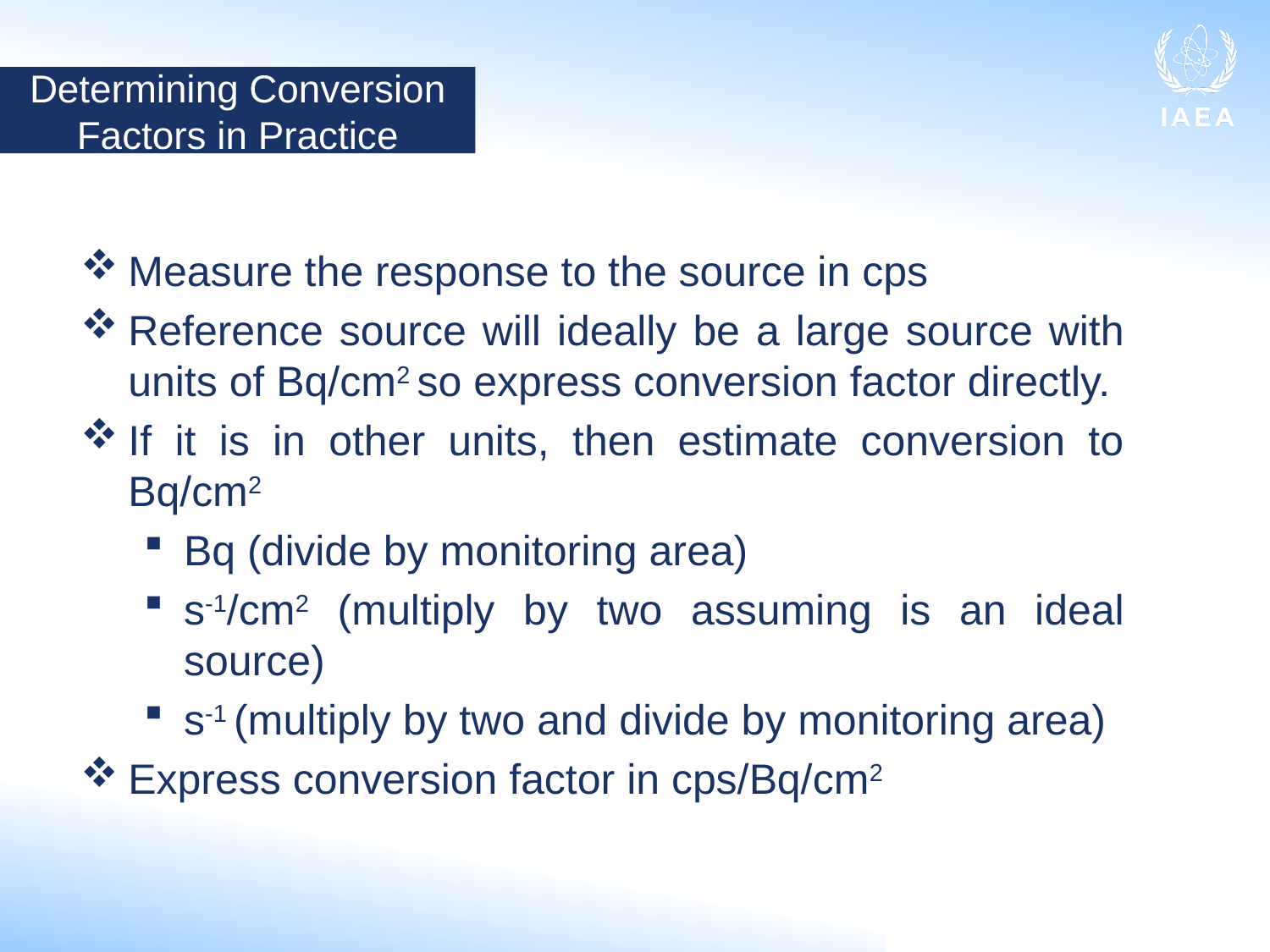

Determining Conversion Factors in Practice
Measure the response to the source in cps
Reference source will ideally be a large source with units of Bq/cm2 so express conversion factor directly.
If it is in other units, then estimate conversion to Bq/cm2
Bq (divide by monitoring area)
s-1/cm2 (multiply by two assuming is an ideal source)
s-1 (multiply by two and divide by monitoring area)
Express conversion factor in cps/Bq/cm2